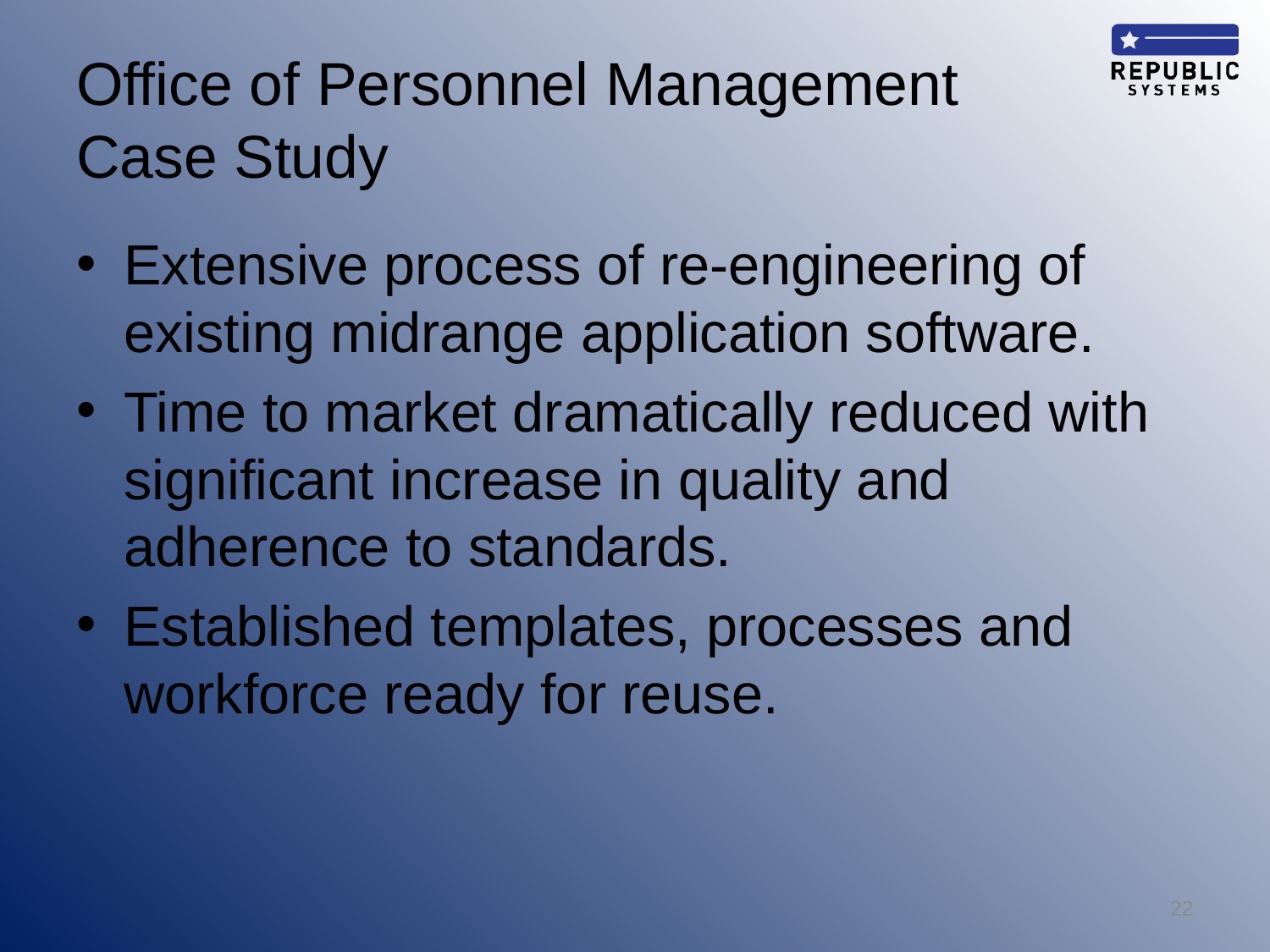

# Office of Personnel Management Case Study
Extensive process of re-engineering of existing midrange application software.
Time to market dramatically reduced with significant increase in quality and adherence to standards.
Established templates, processes and workforce ready for reuse.
22